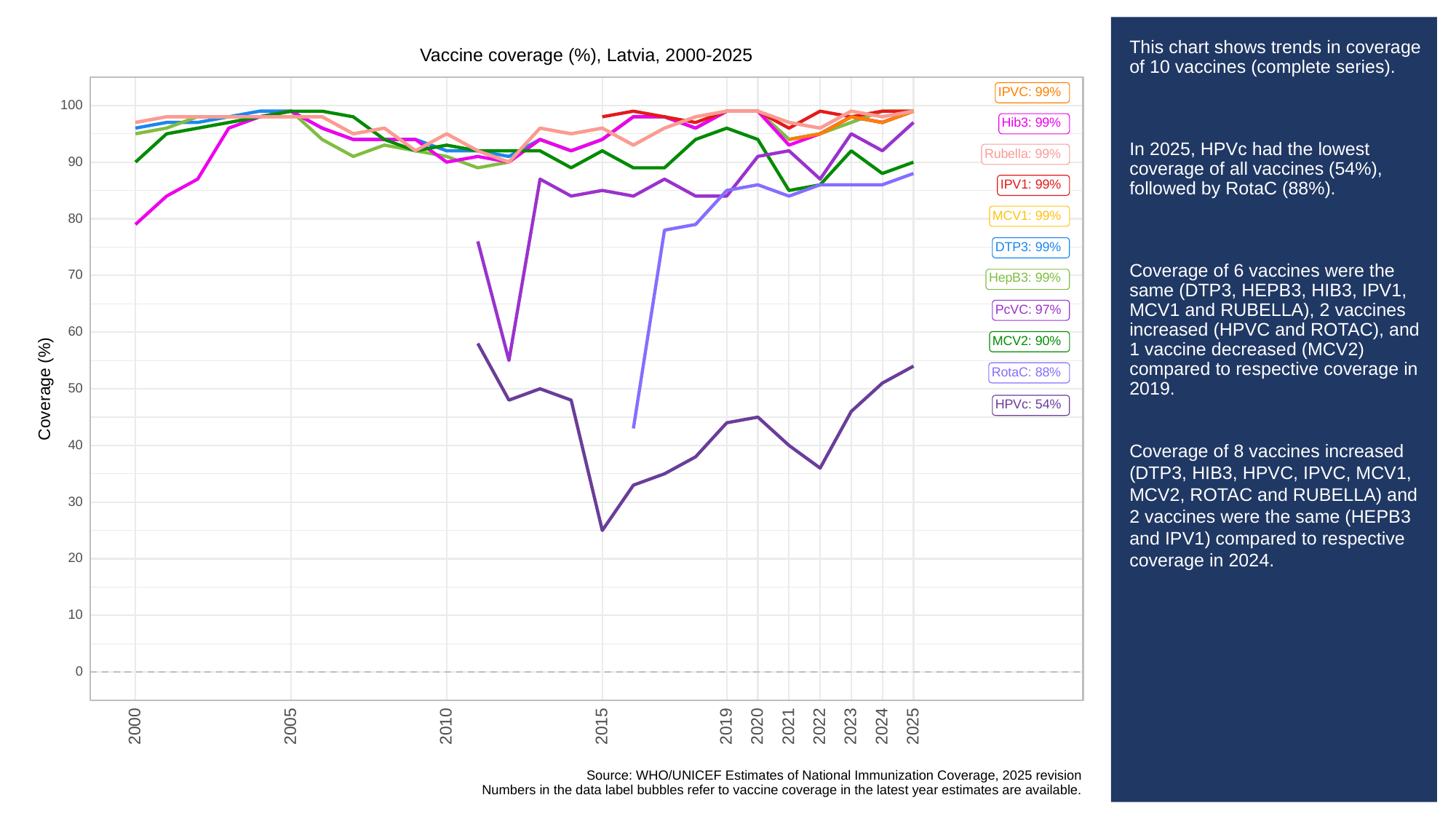

# This chart shows trends in coverage of 10 vaccines (complete series).

In 2025, HPVc had the lowest coverage of all vaccines (54%), followed by RotaC (88%).

Coverage of 6 vaccines were the same (DTP3, HEPB3, HIB3, IPV1, MCV1 and RUBELLA), 2 vaccines increased (HPVC and ROTAC), and 1 vaccine decreased (MCV2) compared to respective coverage in 2019.

Coverage of 8 vaccines increased (DTP3, HIB3, HPVC, IPVC, MCV1, MCV2, ROTAC and RUBELLA) and 2 vaccines were the same (HEPB3 and IPV1) compared to respective coverage in 2024.

Vaccine coverage (%), Latvia, 2000-2025

IPVC: 99%

100

Hib3: 99%

Rubella: 99%
90

IPV1: 99%

MCV1: 99%
80

DTP3: 99%

70
HepB3: 99%

PcVC: 97%
60

MCV2: 90%

RotaC: 88%
Coverage (%)
50

HPVc: 54%

40

30

20

10

0

2023
2000
2005
2010
2015
2019
2020
2021
2022
2024
2025
Source: WHO/UNICEF Estimates of National Immunization Coverage, 2025 revision
Numbers in the data label bubbles refer to vaccine coverage in the latest year estimates are available.